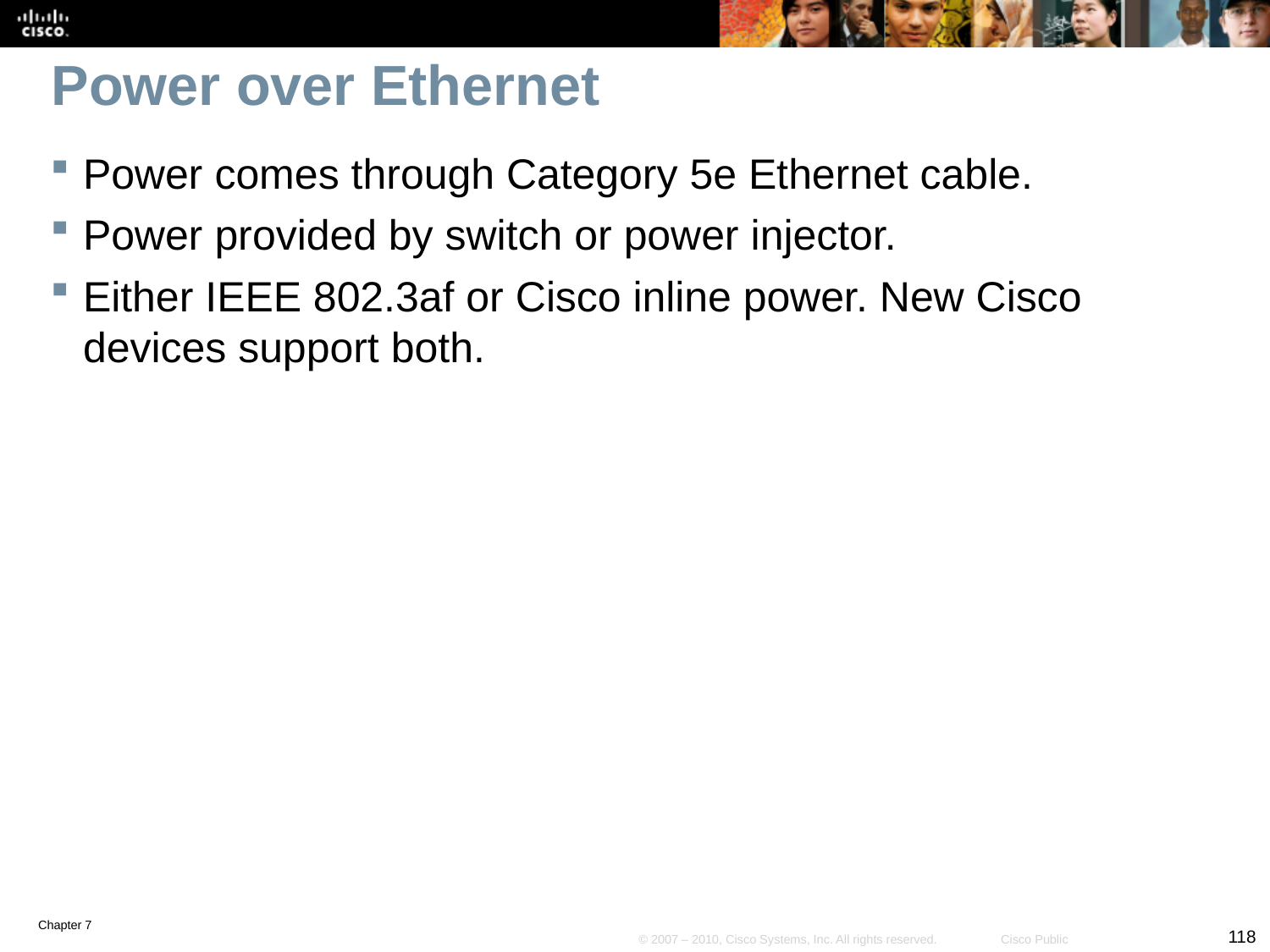

# Power over Ethernet
Power comes through Category 5e Ethernet cable.
Power provided by switch or power injector.
Either IEEE 802.3af or Cisco inline power. New Cisco devices support both.